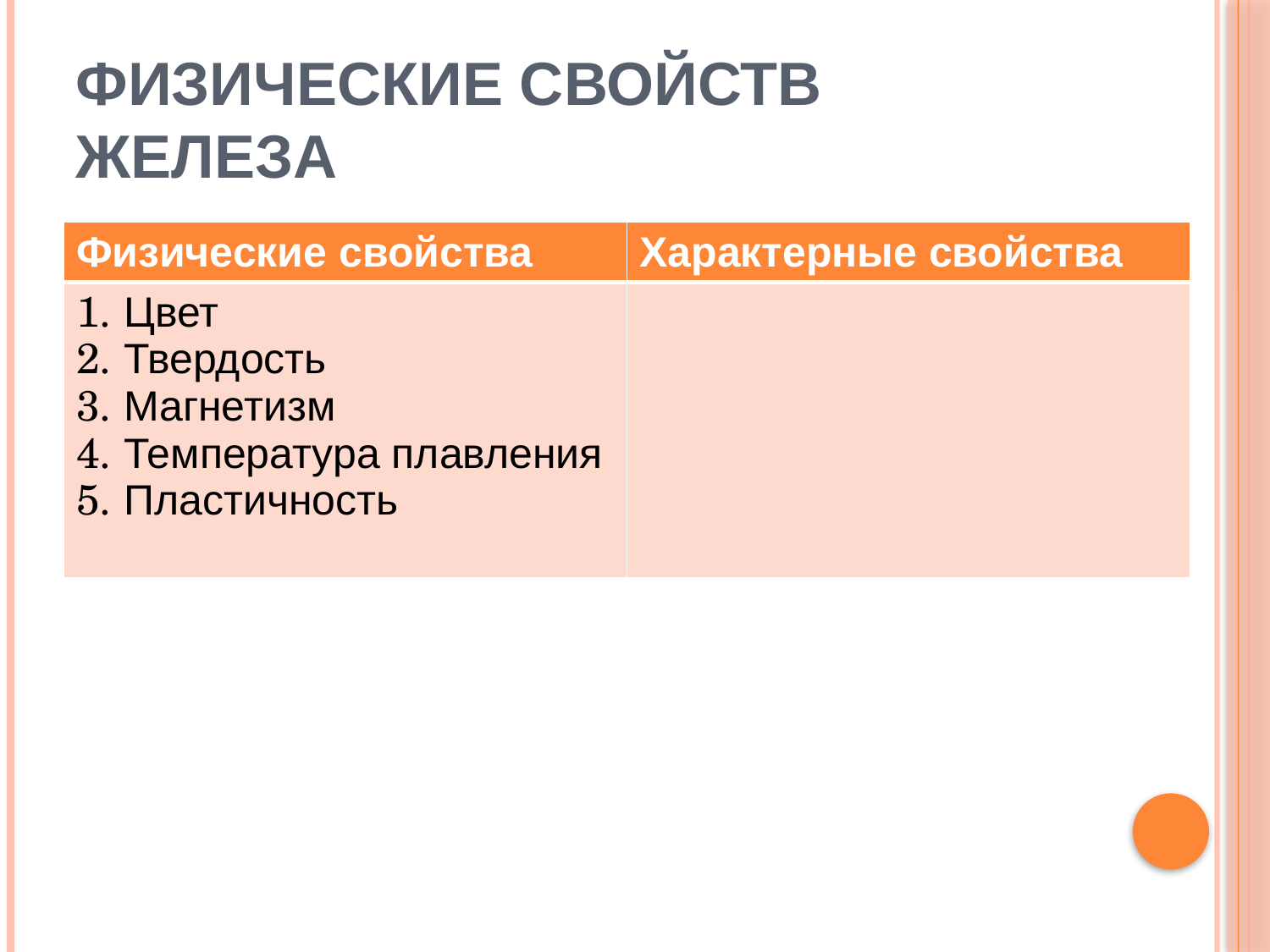

# Физические свойств железа
| Физические свойства | Характерные свойства |
| --- | --- |
| Цвет Твердость Магнетизм Температура плавления Пластичность |  |